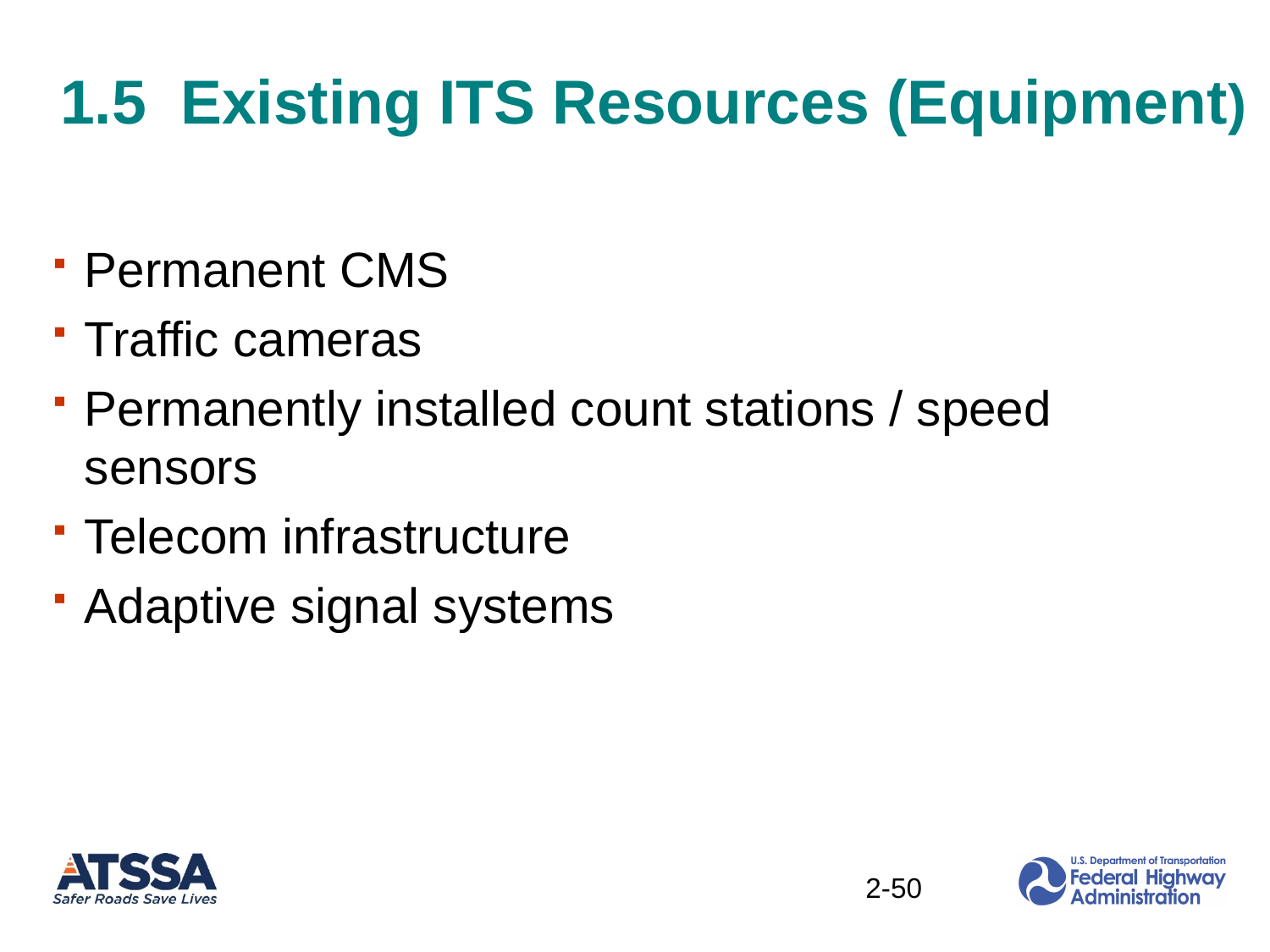

# 1.5  Existing ITS Resources (Equipment)
Permanent CMS
Traffic cameras
Permanently installed count stations / speed sensors
Telecom infrastructure
Adaptive signal systems